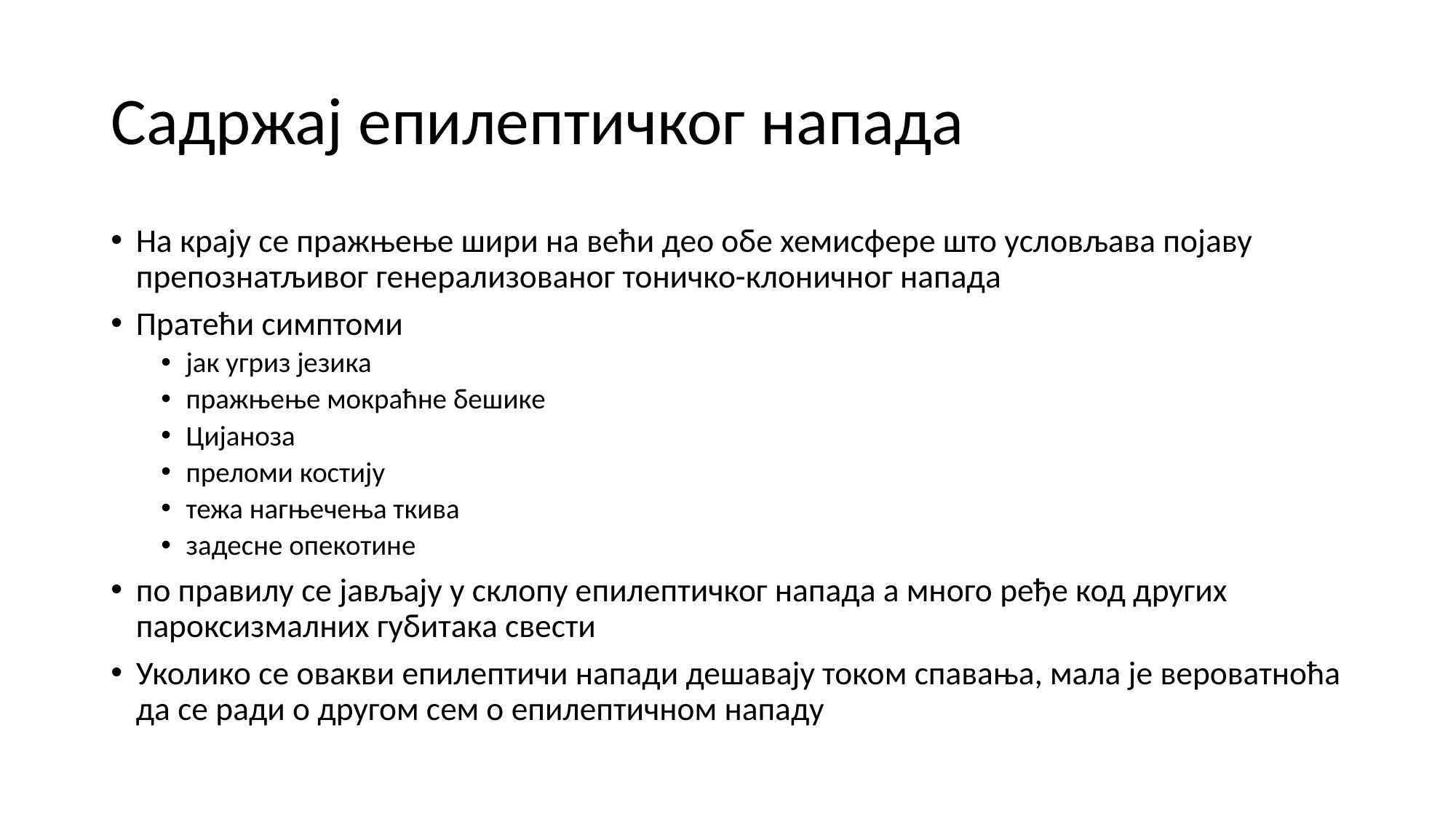

# Садржај епилептичког напада
На крају се пражњење шири на већи део обе хемисфере што условљава појаву препознатљивог генерализованог тоничко-клоничног напада
Пратећи симптоми
јак угриз језика
пражњење мокраћне бешике
Цијаноза
преломи костију
тежа нагњечења ткива
задесне опекотине
по правилу се јављају у склопу епилептичког напада а много ређе код других пароксизмалних губитака свести
Уколико се овакви епилептичи напади дешавају током спавања, мала је вероватноћа да се ради о другом сем о епилептичном нападу